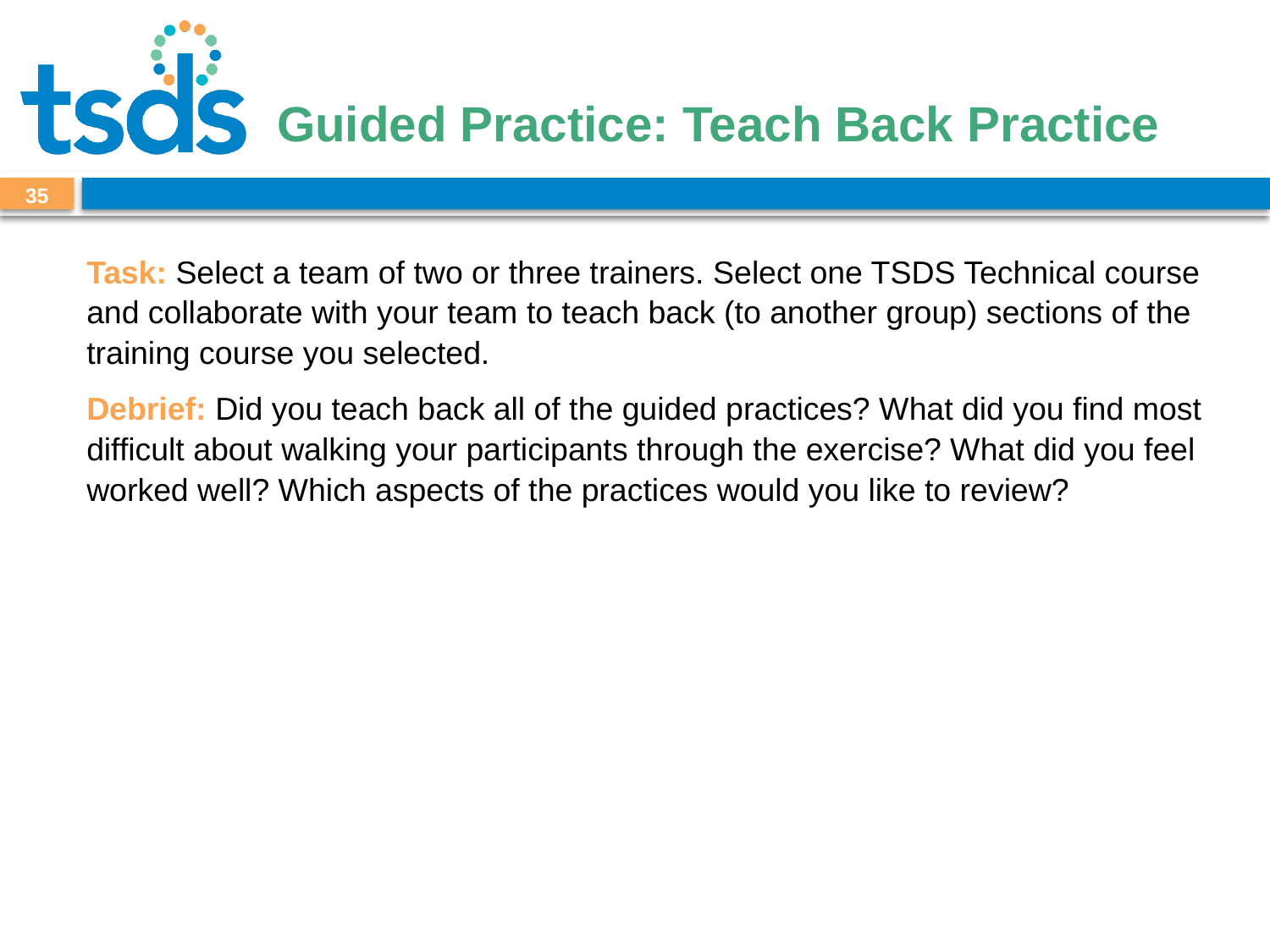

# Guided Practice: Teach Back Practice
35
Task: Select a team of two or three trainers. Select one TSDS Technical course and collaborate with your team to teach back (to another group) sections of the training course you selected.
Debrief: Did you teach back all of the guided practices? What did you find most difficult about walking your participants through the exercise? What did you feel worked well? Which aspects of the practices would you like to review?